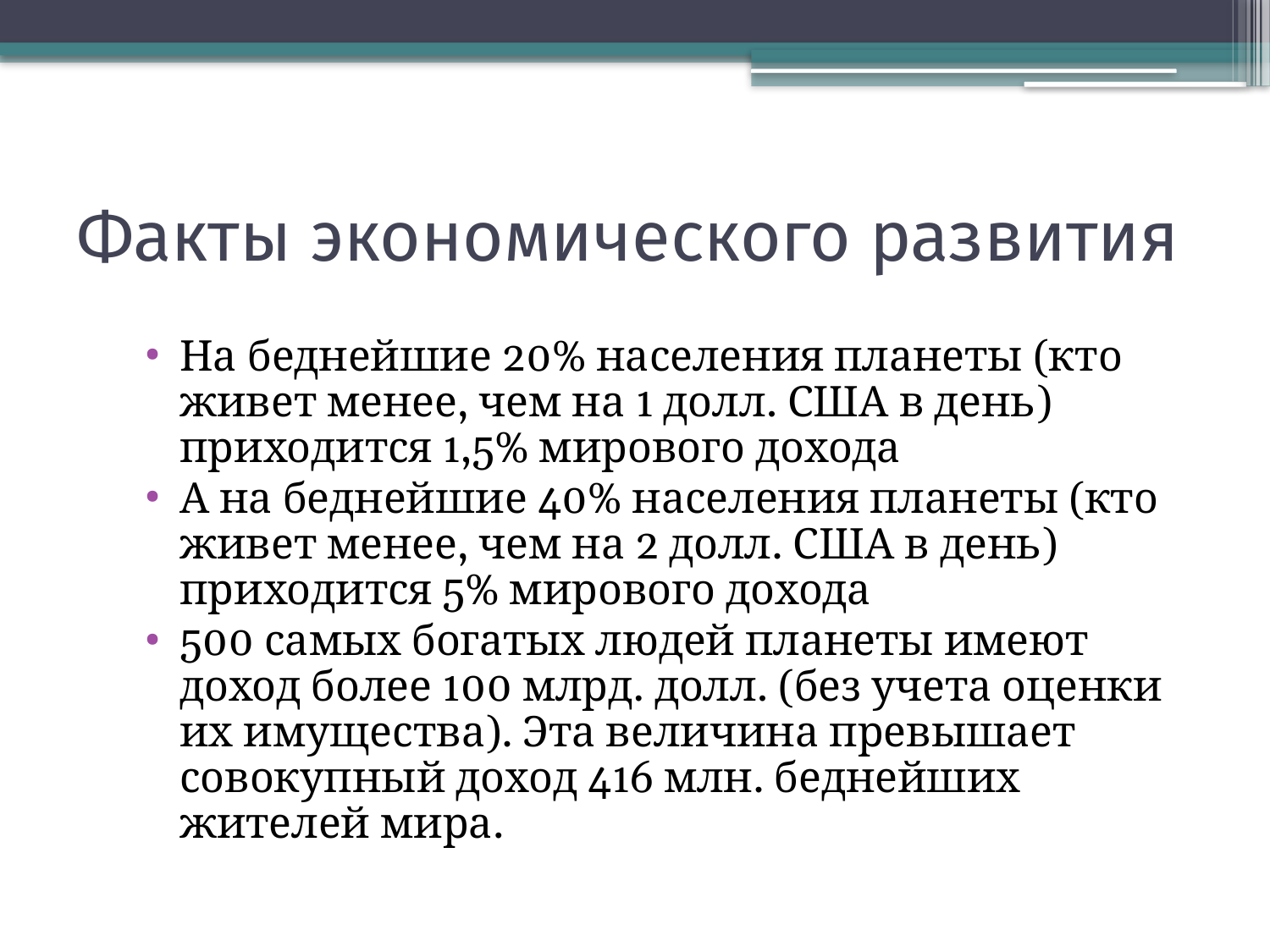

# Факты экономического развития
На беднейшие 20% населения планеты (кто живет менее, чем на 1 долл. США в день) приходится 1,5% мирового дохода
А на беднейшие 40% населения планеты (кто живет менее, чем на 2 долл. США в день) приходится 5% мирового дохода
500 самых богатых людей планеты имеют доход более 100 млрд. долл. (без учета оценки их имущества). Эта величина превышает совокупный доход 416 млн. беднейших жителей мира.